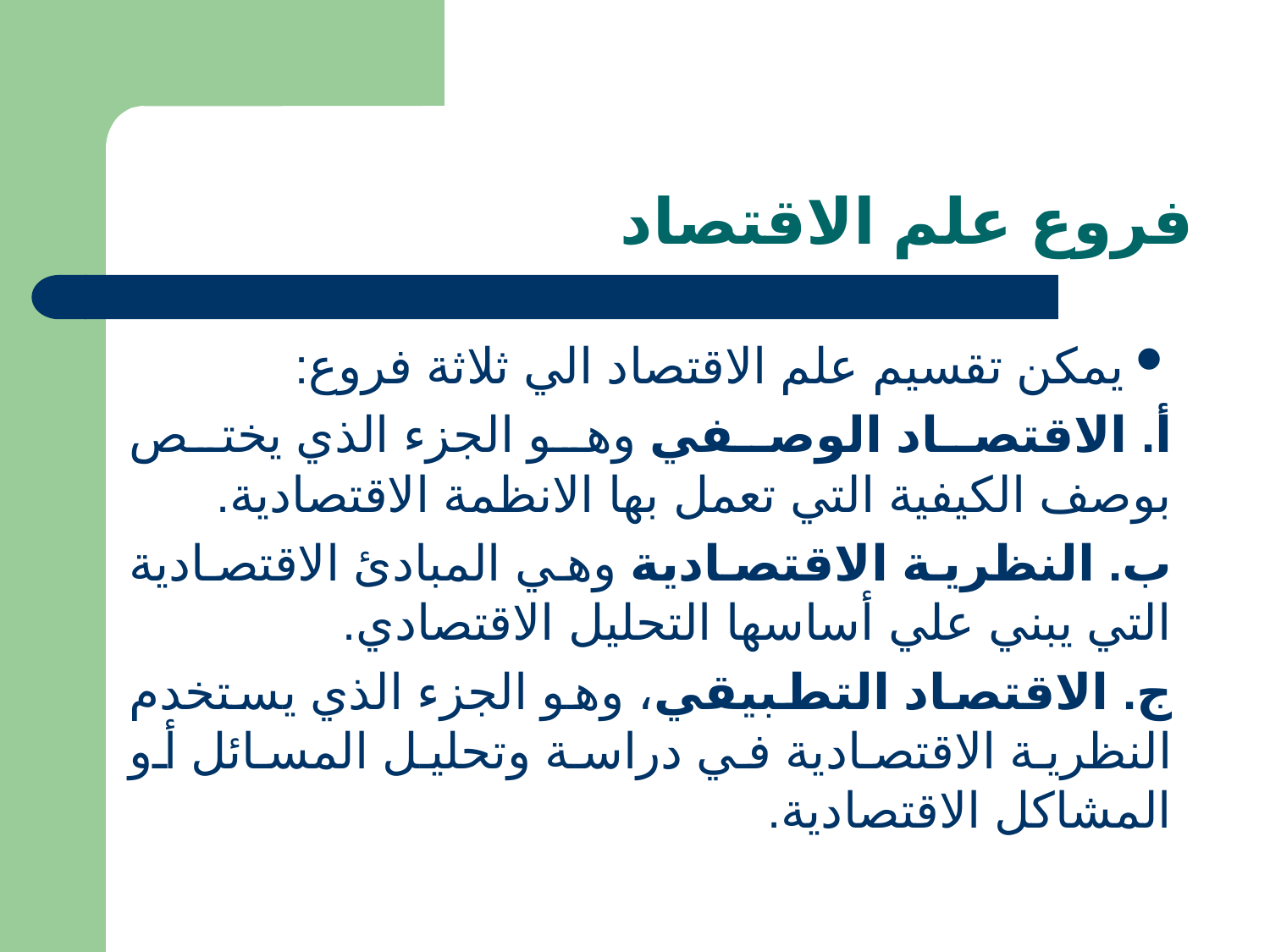

# فروع علم الاقتصاد
يمكن تقسيم علم الاقتصاد الي ثلاثة فروع:
أ. الاقتصاد الوصفي وهو الجزء الذي يختص بوصف الكيفية التي تعمل بها الانظمة الاقتصادية.
ب. النظرية الاقتصادية وهي المبادئ الاقتصادية التي يبني علي أساسها التحليل الاقتصادي.
ج. الاقتصاد التطبيقي، وهو الجزء الذي يستخدم النظرية الاقتصادية في دراسة وتحليل المسائل أو المشاكل الاقتصادية.